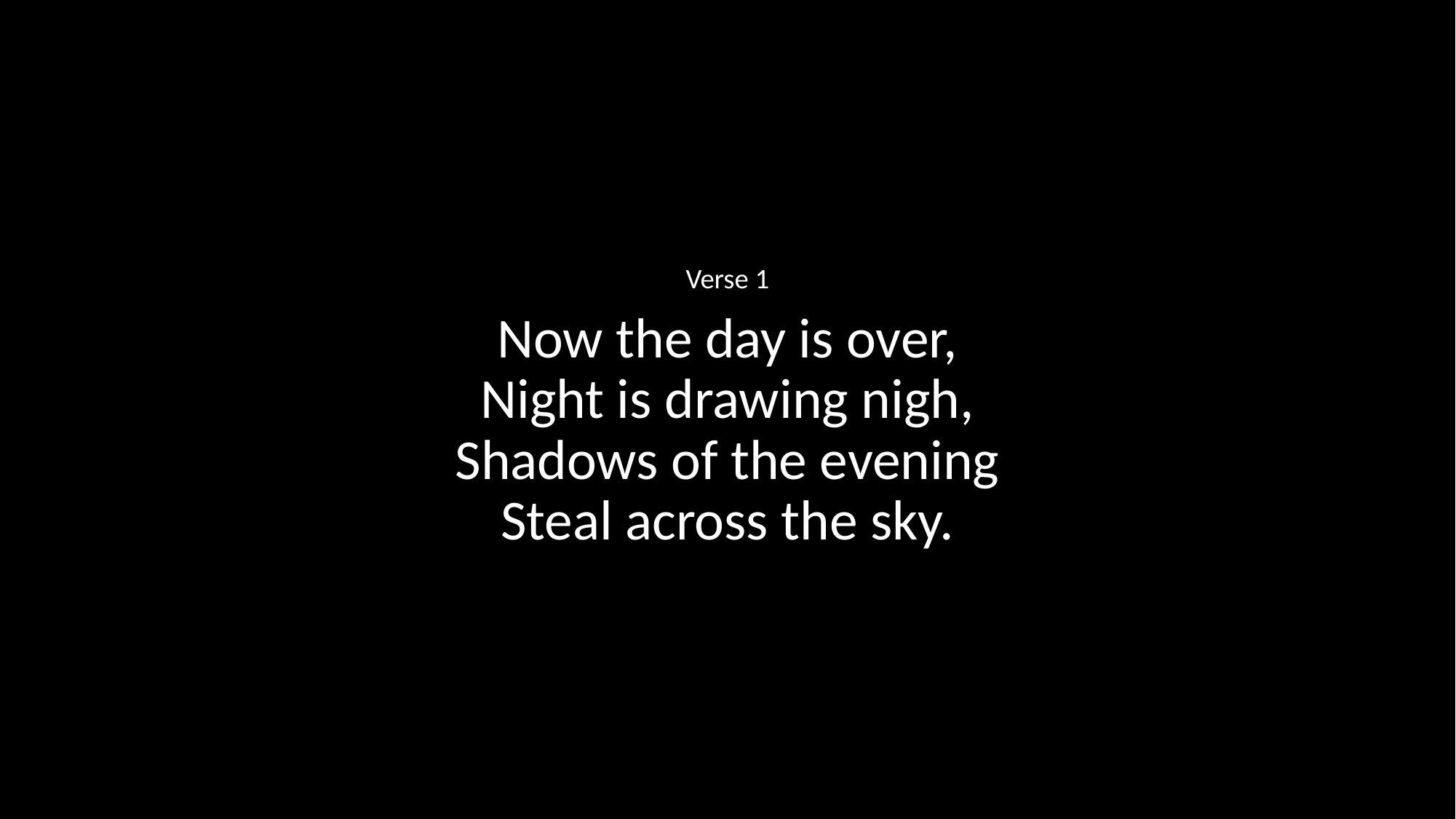

Verse 1
Now the day is over,
Night is drawing nigh,
Shadows of the evening
Steal across the sky.